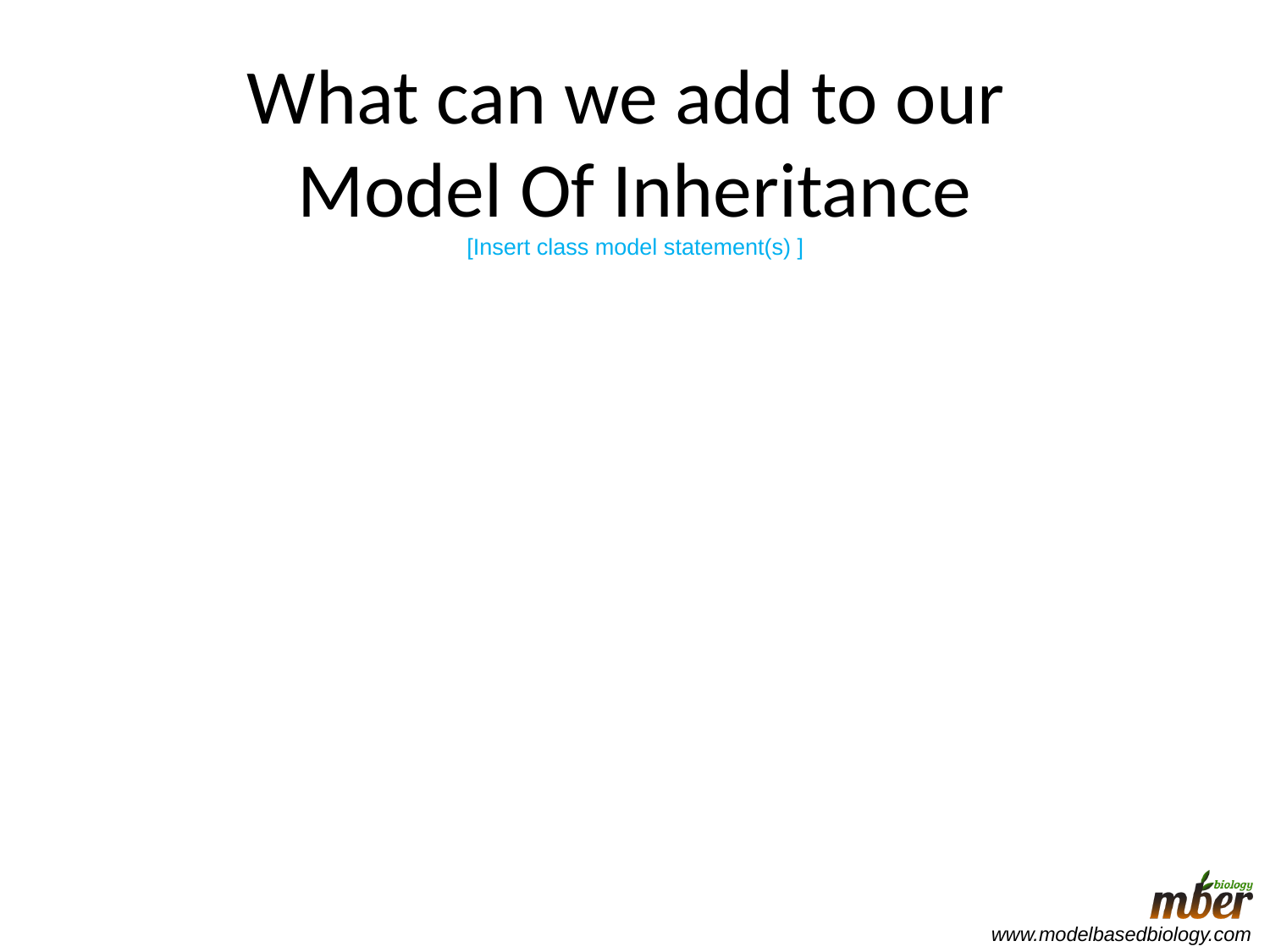

# What can we add to our Model Of Inheritance [Insert class model statement(s) ]